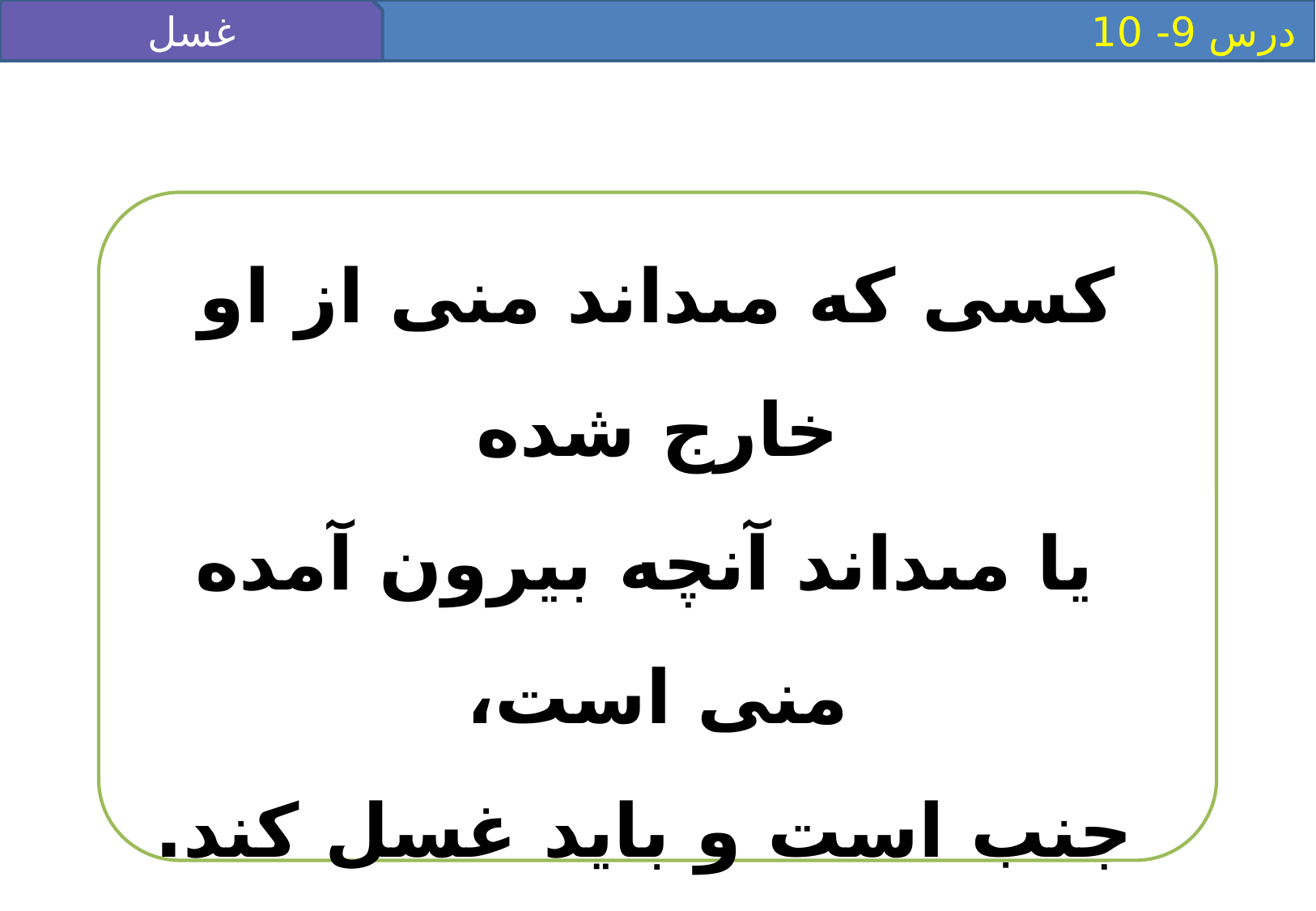

غسل
 درس 9- 10

كسى كه مى‏داند منى از او خارج شده
 يا مى‏داند آنچه بيرون آمده منى است،
 جنب است و بايد غسل كند.